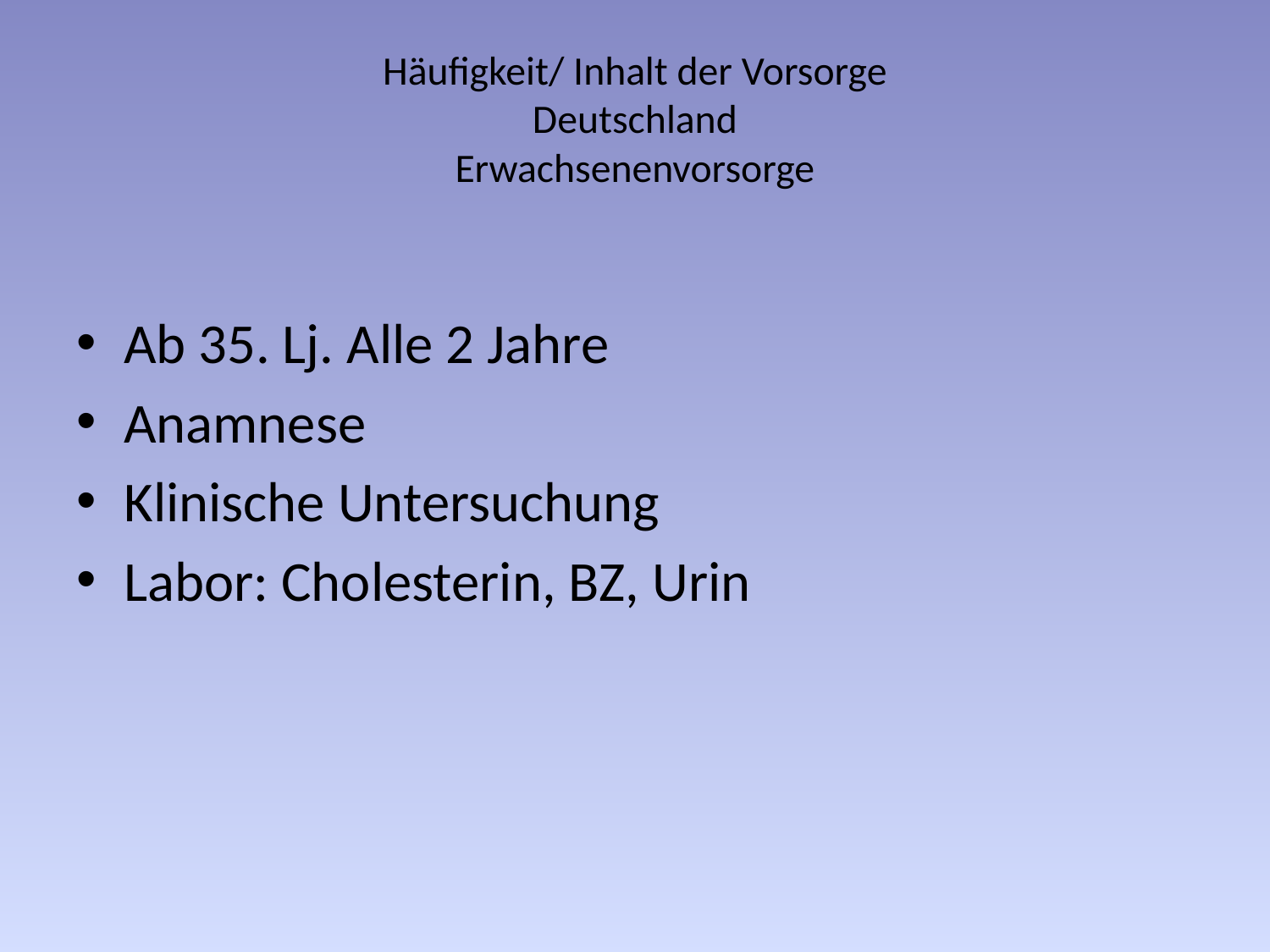

# Häufigkeit/ Inhalt der Vorsorge Deutschland Erwachsenenvorsorge

Ab 35. Lj. Alle 2 Jahre
Anamnese
Klinische Untersuchung
Labor: Cholesterin, BZ, Urin